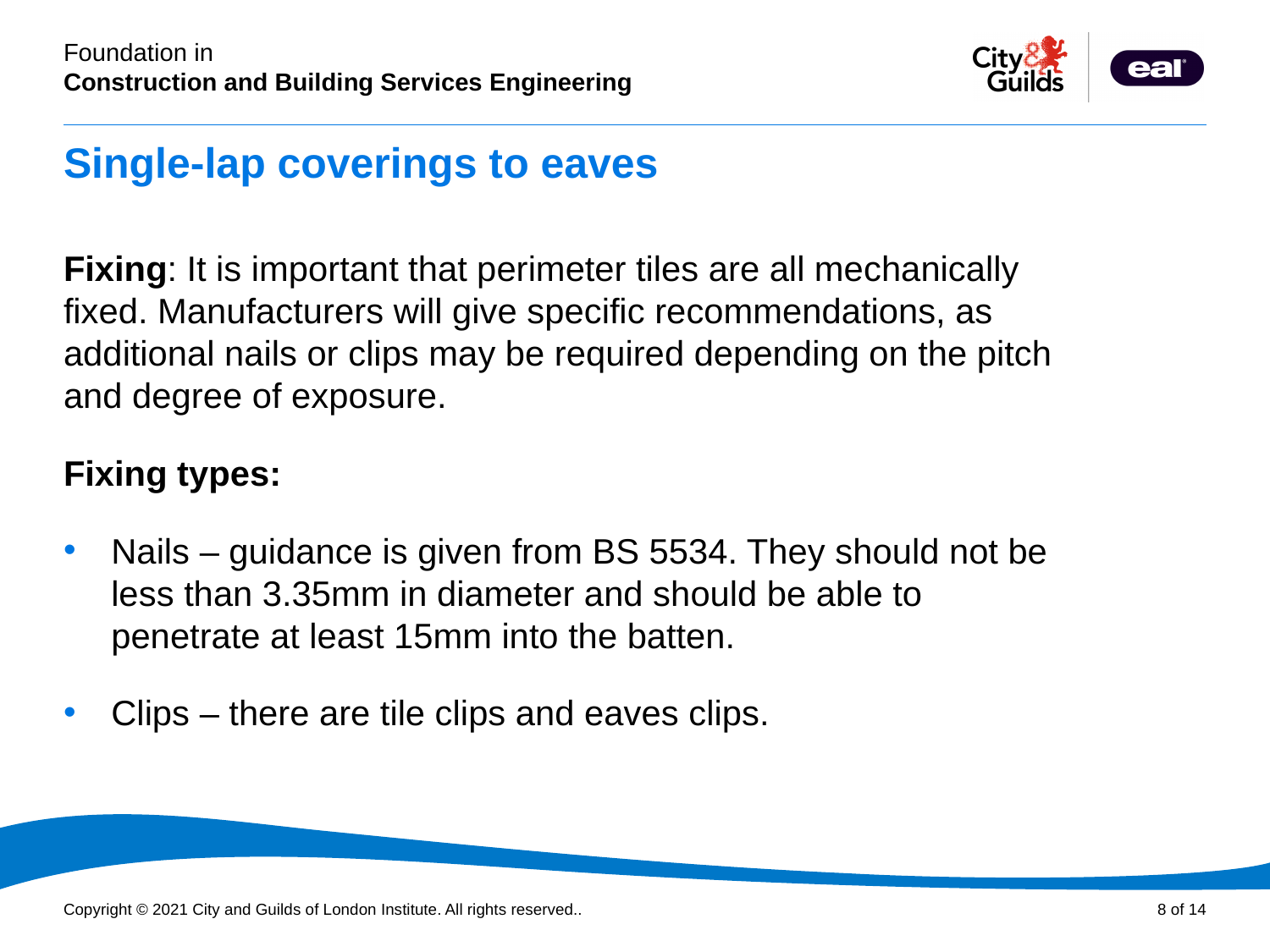

# Single-lap coverings to eaves
Fixing: It is important that perimeter tiles are all mechanically fixed. Manufacturers will give specific recommendations, as additional nails or clips may be required depending on the pitch and degree of exposure.
Fixing types:
Nails – guidance is given from BS 5534. They should not be less than 3.35mm in diameter and should be able to penetrate at least 15mm into the batten.
Clips – there are tile clips and eaves clips.